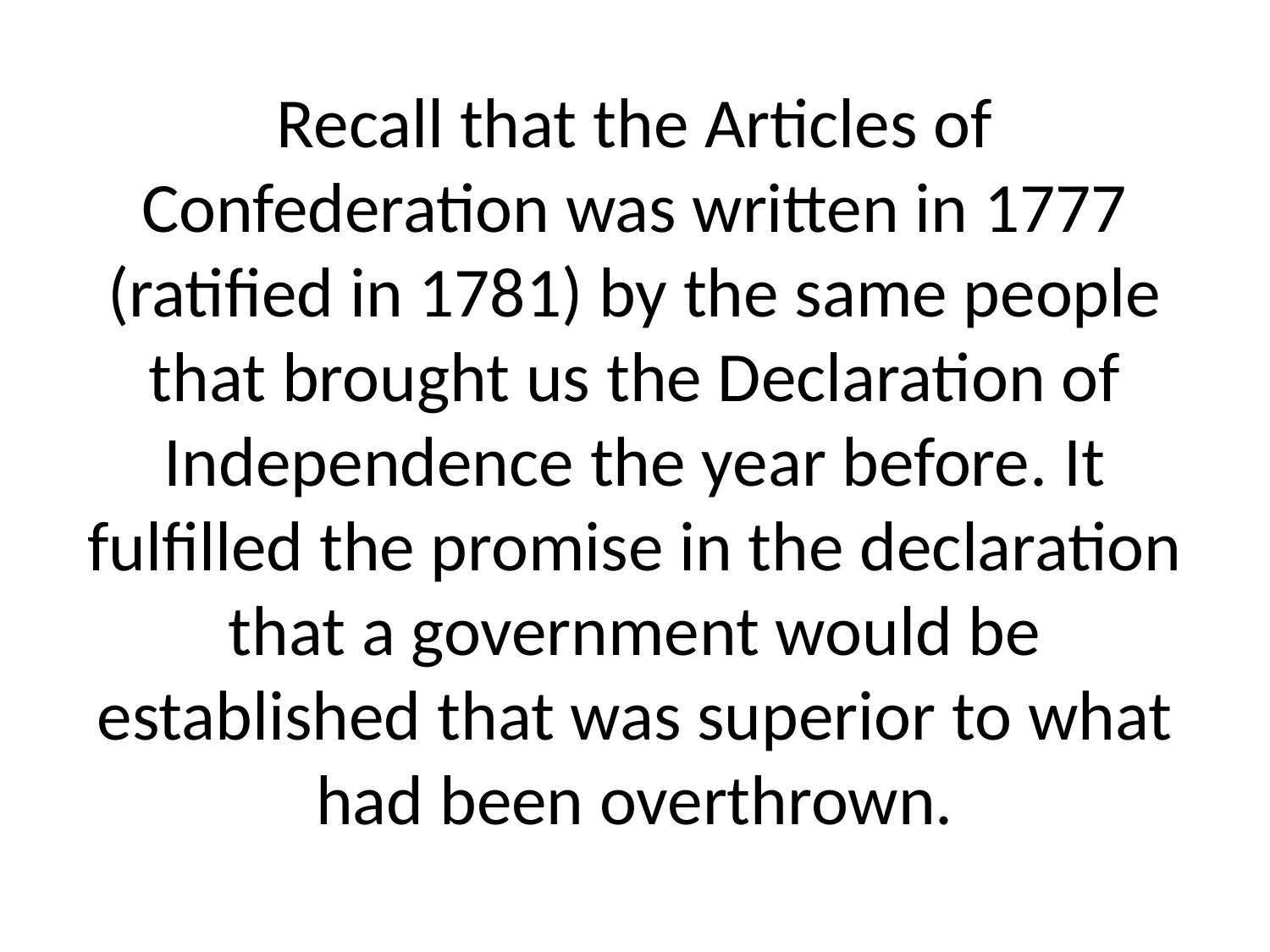

# Recall that the Articles of Confederation was written in 1777 (ratified in 1781) by the same people that brought us the Declaration of Independence the year before. It fulfilled the promise in the declaration that a government would be established that was superior to what had been overthrown.